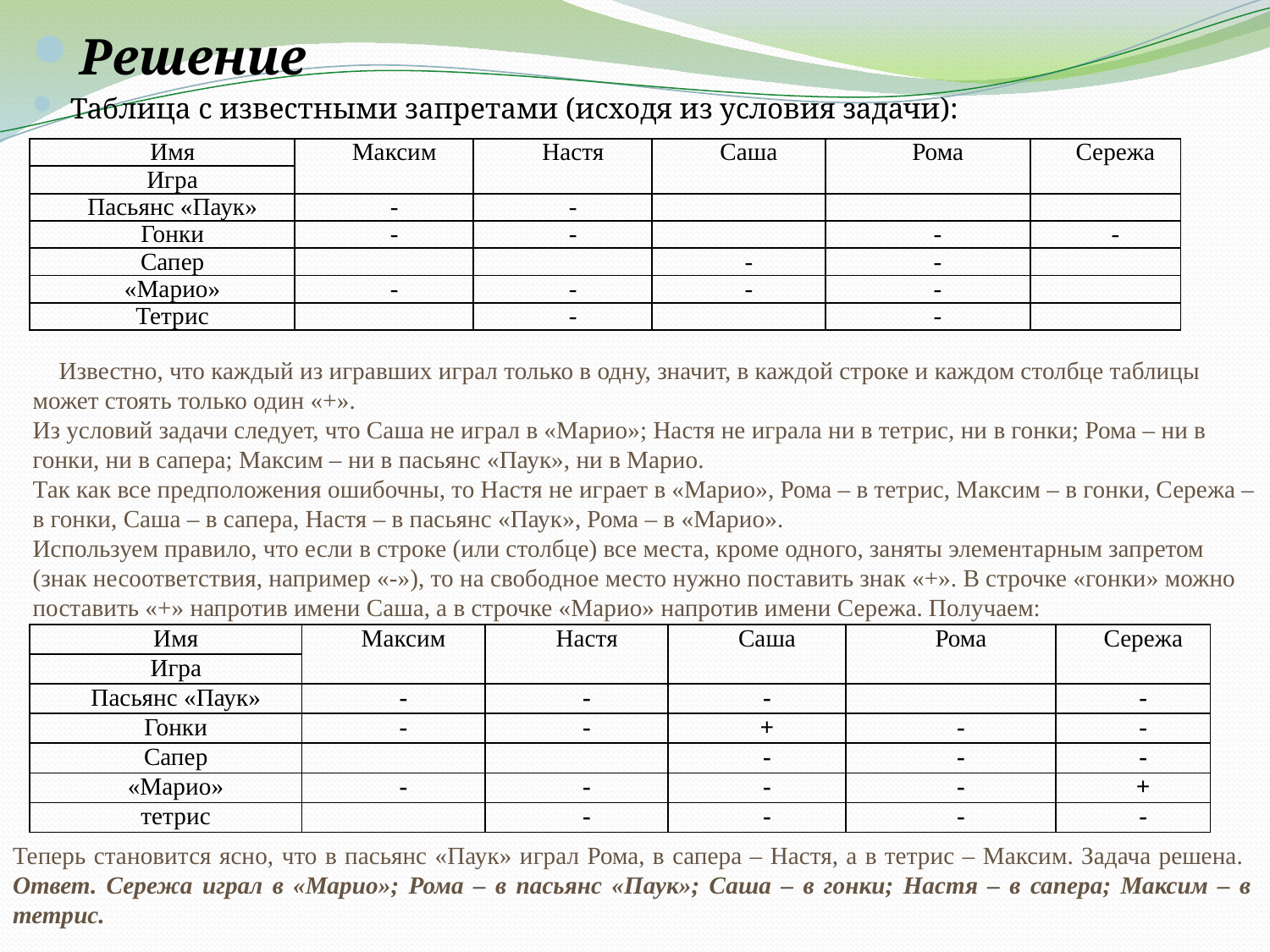

Решение
Таблица с известными запретами (исходя из условия задачи):

| Имя | Максим | Настя | Саша | Рома | Сережа |
| --- | --- | --- | --- | --- | --- |
| Игра |  |  |  |  |  |
| Пасьянс «Паук» | - | - |  |  |  |
| Гонки | - | - |  | - | - |
| Сапер |  |  | - | - |  |
| «Марио» | - | - | - | - |  |
| Тетрис |  | - |  | - |  |
Известно, что каждый из игравших играл только в одну, значит, в каждой строке и каждом столбце таблицы может стоять только один «+».
Из условий задачи следует, что Саша не играл в «Марио»; Настя не играла ни в тетрис, ни в гонки; Рома – ни в гонки, ни в сапера; Максим – ни в пасьянс «Паук», ни в Марио.
Так как все предположения ошибочны, то Настя не играет в «Марио», Рома – в тетрис, Максим – в гонки, Сережа – в гонки, Саша – в сапера, Настя – в пасьянс «Паук», Рома – в «Марио».
Используем правило, что если в строке (или столбце) все места, кроме одного, заняты элементарным запретом (знак несоответствия, например «-»), то на свободное место нужно поставить знак «+». В строчке «гонки» можно поставить «+» напротив имени Саша, а в строчке «Марио» напротив имени Сережа. Получаем:
| Имя | Максим | Настя | Саша | Рома | Сережа |
| --- | --- | --- | --- | --- | --- |
| Игра |  |  |  |  |  |
| Пасьянс «Паук» | - | - | - |  | - |
| Гонки | - | - | + | - | - |
| Сапер |  |  | - | - | - |
| «Марио» | - | - | - | - | + |
| тетрис |  | - | - | - | - |
Теперь становится ясно, что в пасьянс «Паук» играл Рома, в сапера – Настя, а в тетрис – Максим. Задача решена.
Ответ. Сережа играл в «Марио»; Рома – в пасьянс «Паук»; Саша – в гонки; Настя – в сапера; Максим – в тетрис.